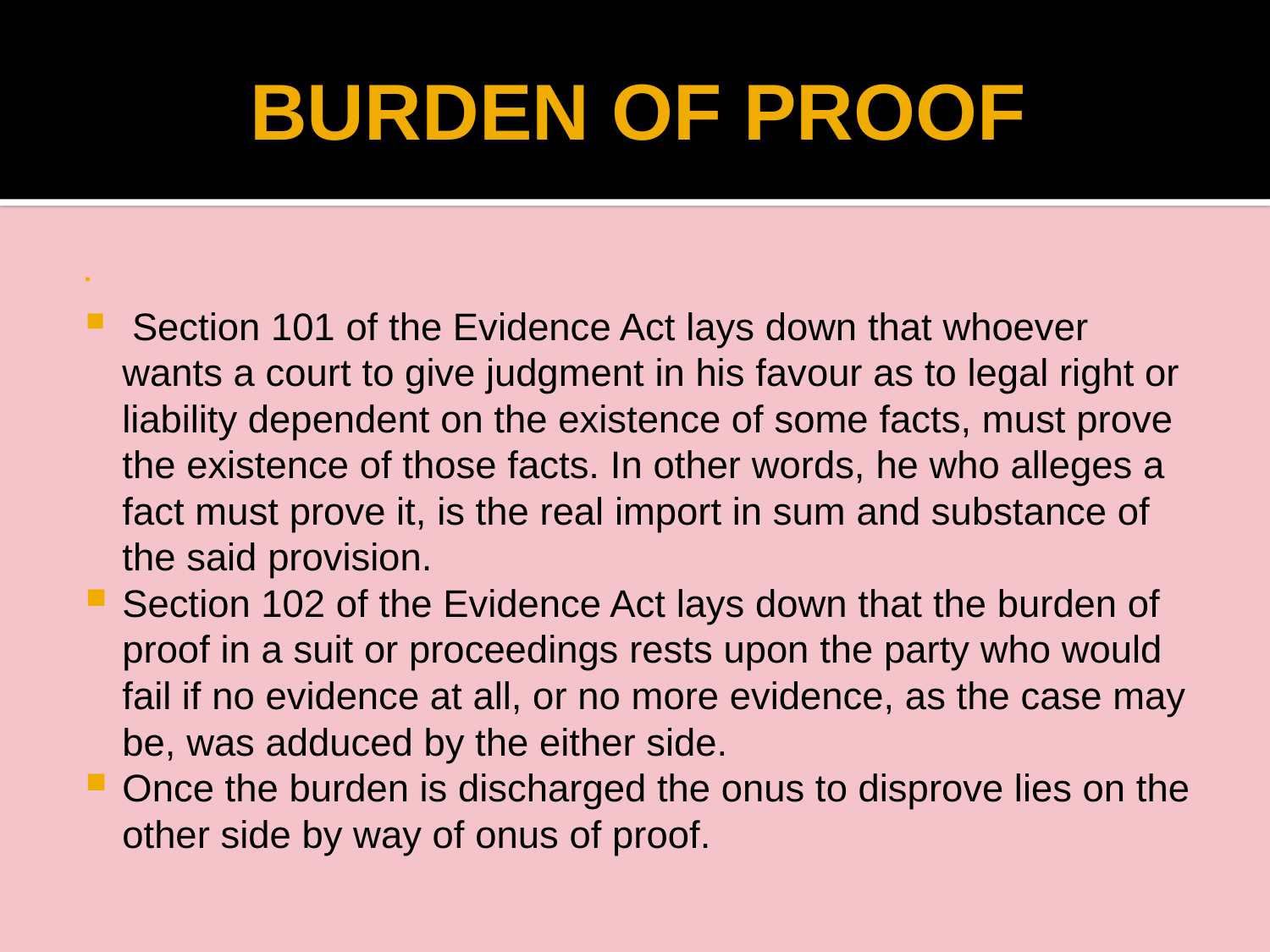

# BURDEN OF PROOF

 Section 101 of the Evidence Act lays down that whoever wants a court to give judgment in his favour as to legal right or liability dependent on the existence of some facts, must prove the existence of those facts. In other words, he who alleges a fact must prove it, is the real import in sum and substance of the said provision.
Section 102 of the Evidence Act lays down that the burden of proof in a suit or proceedings rests upon the party who would fail if no evidence at all, or no more evidence, as the case may be, was adduced by the either side.
Once the burden is discharged the onus to disprove lies on the other side by way of onus of proof.